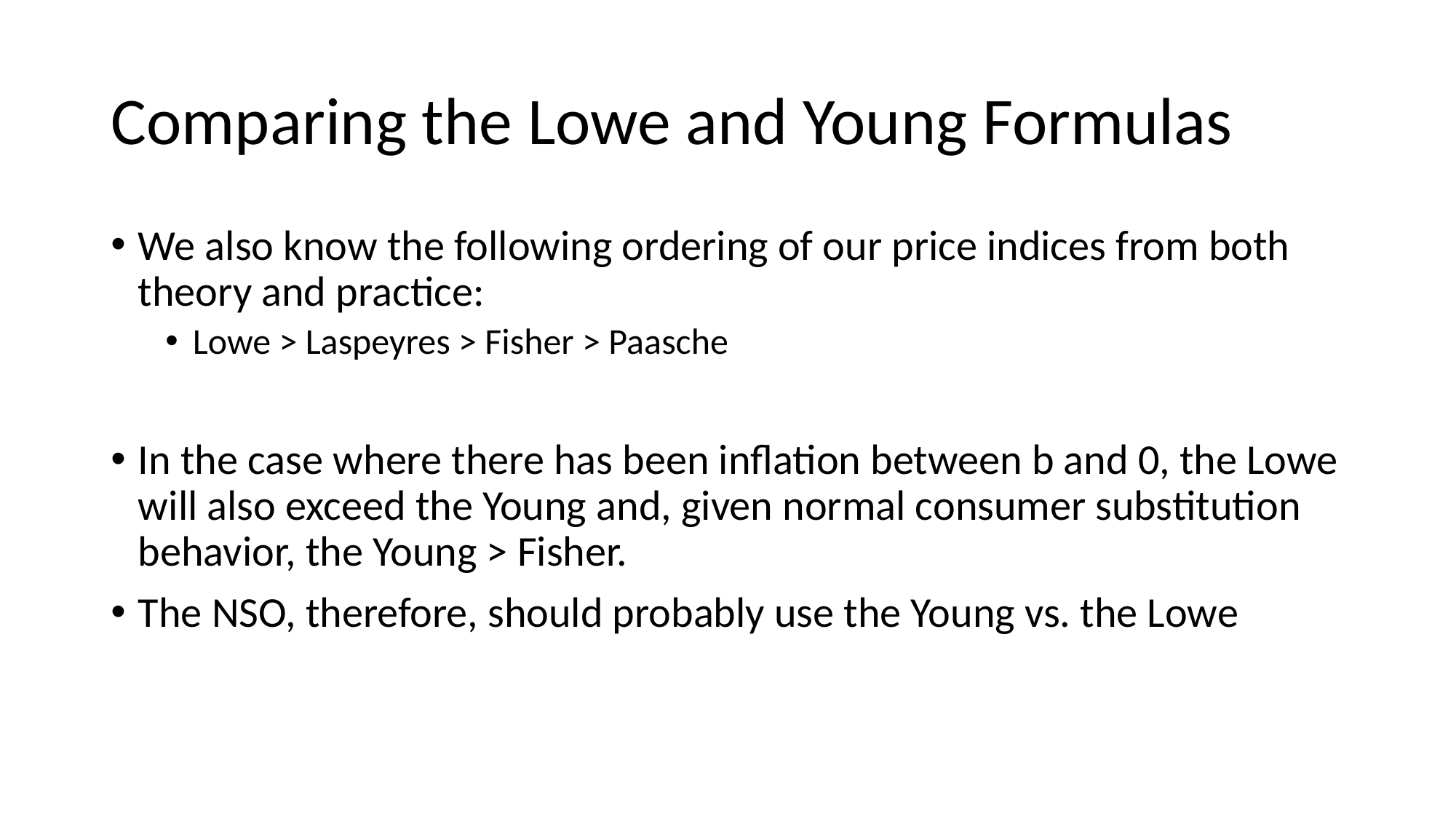

# Comparing the Lowe and Young Formulas
We also know the following ordering of our price indices from both theory and practice:
Lowe > Laspeyres > Fisher > Paasche

In the case where there has been inflation between b and 0, the Lowe will also exceed the Young and, given normal consumer substitution behavior, the Young > Fisher.
The NSO, therefore, should probably use the Young vs. the Lowe